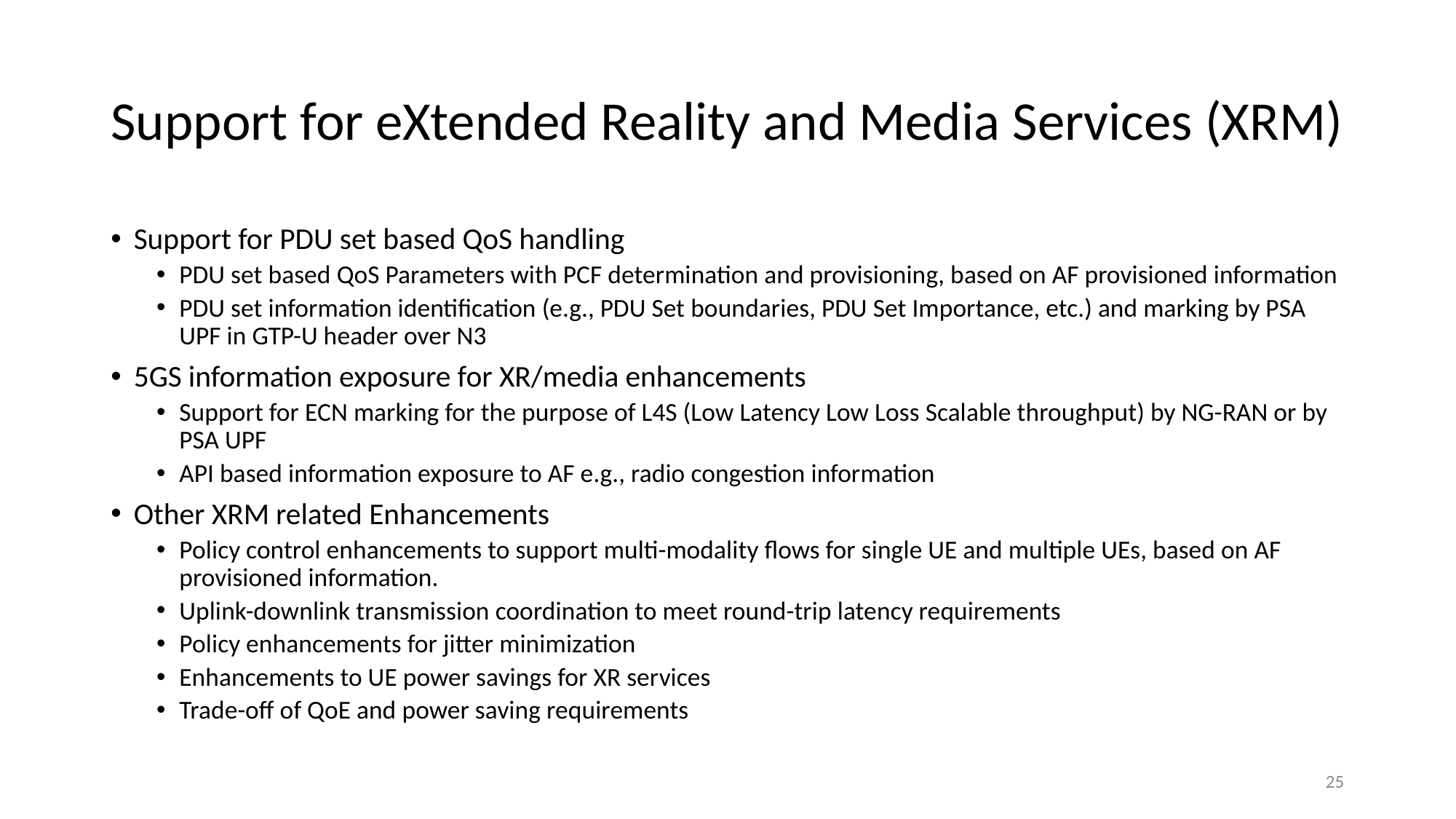

# Support for eXtended Reality and Media Services (XRM)
Support for PDU set based QoS handling
PDU set based QoS Parameters with PCF determination and provisioning, based on AF provisioned information
PDU set information identification (e.g., PDU Set boundaries, PDU Set Importance, etc.) and marking by PSA UPF in GTP-U header over N3
5GS information exposure for XR/media enhancements
Support for ECN marking for the purpose of L4S (Low Latency Low Loss Scalable throughput) by NG-RAN or by PSA UPF
API based information exposure to AF e.g., radio congestion information
Other XRM related Enhancements
Policy control enhancements to support multi-modality flows for single UE and multiple UEs, based on AF provisioned information.
Uplink-downlink transmission coordination to meet round-trip latency requirements
Policy enhancements for jitter minimization
Enhancements to UE power savings for XR services
Trade-off of QoE and power saving requirements
25